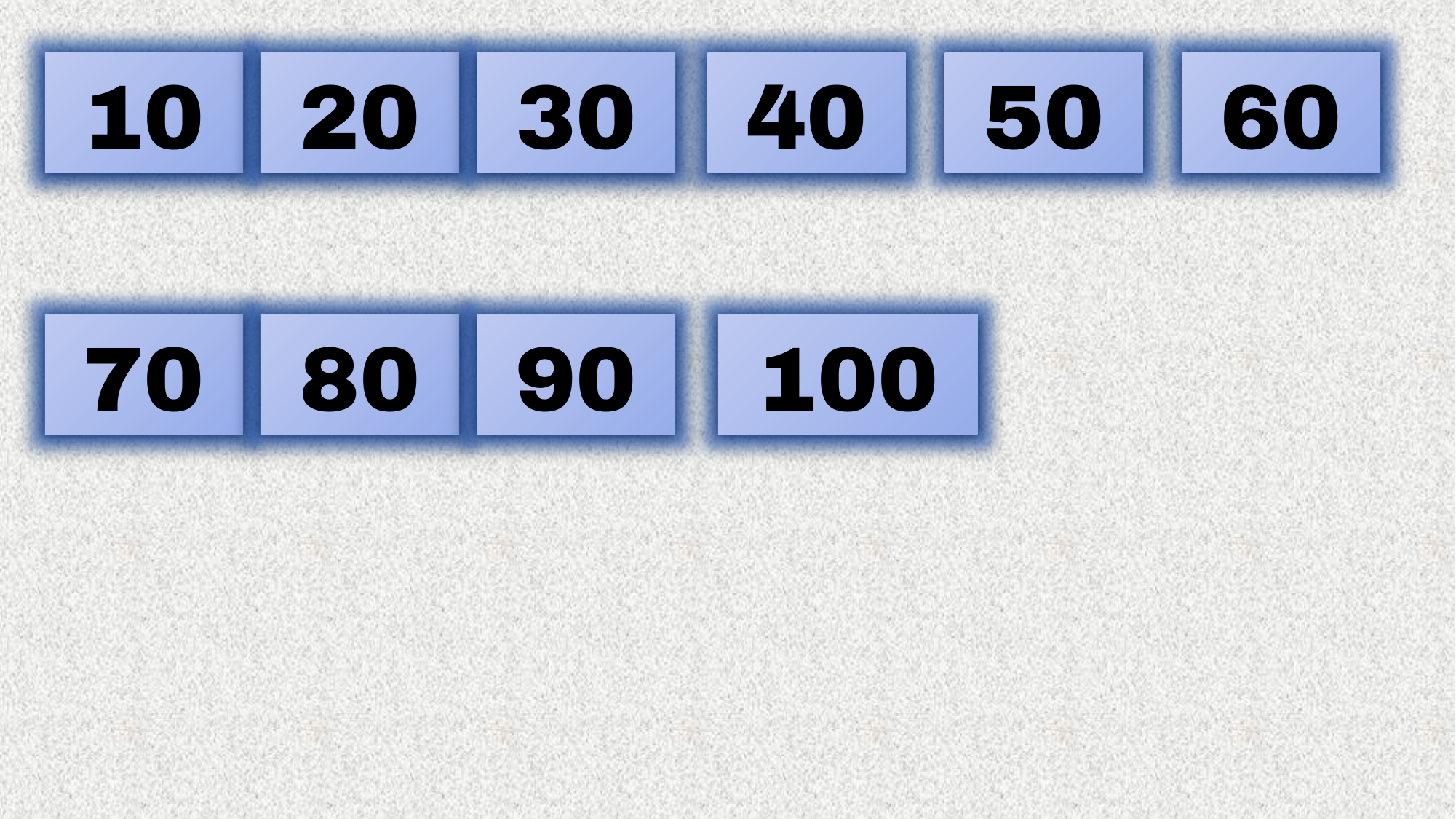

40
50
60
10
30
20
70
80
90
100